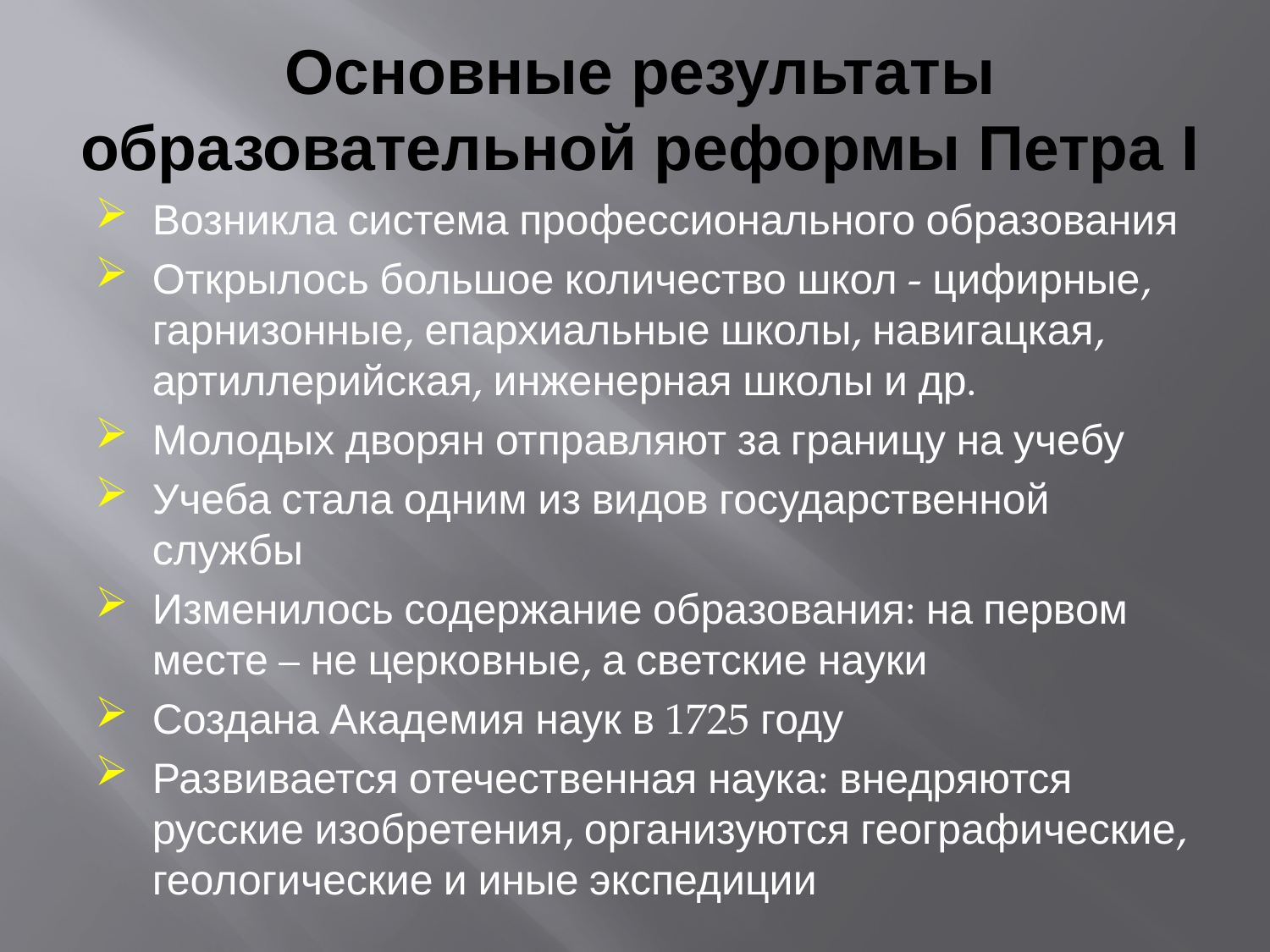

# Основные результаты образовательной реформы Петра I
Возникла система профессионального образования
Открылось большое количество школ - цифирные, гарнизонные, епархиальные школы, навигацкая, артиллерийская, инженерная школы и др.
Молодых дворян отправляют за границу на учебу
Учеба стала одним из видов государственной службы
Изменилось содержание образования: на первом месте – не церковные, а светские науки
Создана Академия наук в 1725 году
Развивается отечественная наука: внедряются русские изобретения, организуются географические, геологические и иные экспедиции